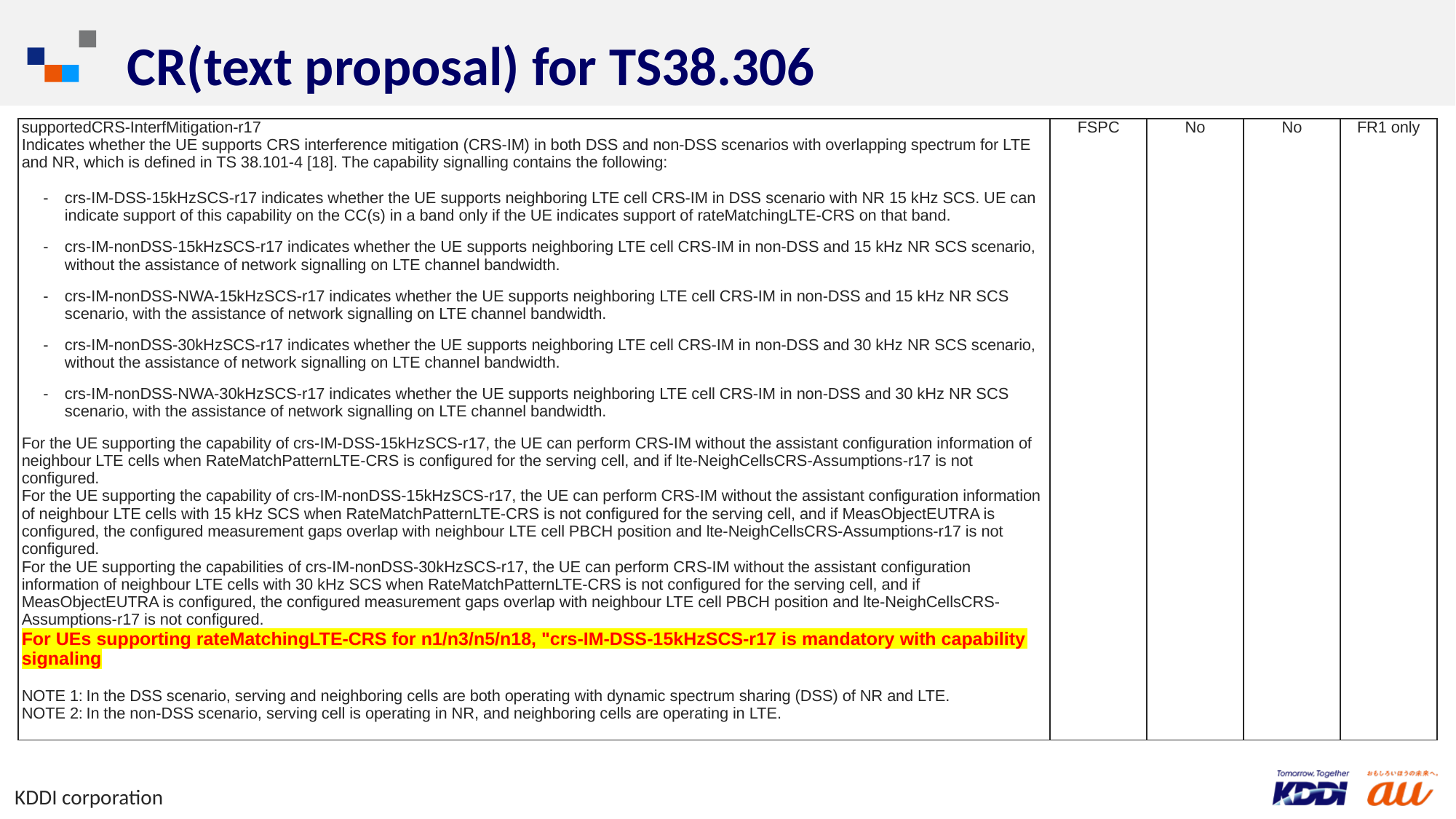

CR(text proposal) for TS38.306
| supportedCRS-InterfMitigation-r17 Indicates whether the UE supports CRS interference mitigation (CRS-IM) in both DSS and non-DSS scenarios with overlapping spectrum for LTE and NR, which is defined in TS 38.101-4 [18]. The capability signalling contains the following:   - crs-IM-DSS-15kHzSCS-r17 indicates whether the UE supports neighboring LTE cell CRS-IM in DSS scenario with NR 15 kHz SCS. UE can indicate support of this capability on the CC(s) in a band only if the UE indicates support of rateMatchingLTE-CRS on that band. - crs-IM-nonDSS-15kHzSCS-r17 indicates whether the UE supports neighboring LTE cell CRS-IM in non-DSS and 15 kHz NR SCS scenario, without the assistance of network signalling on LTE channel bandwidth. - crs-IM-nonDSS-NWA-15kHzSCS-r17 indicates whether the UE supports neighboring LTE cell CRS-IM in non-DSS and 15 kHz NR SCS scenario, with the assistance of network signalling on LTE channel bandwidth. - crs-IM-nonDSS-30kHzSCS-r17 indicates whether the UE supports neighboring LTE cell CRS-IM in non-DSS and 30 kHz NR SCS scenario, without the assistance of network signalling on LTE channel bandwidth. - crs-IM-nonDSS-NWA-30kHzSCS-r17 indicates whether the UE supports neighboring LTE cell CRS-IM in non-DSS and 30 kHz NR SCS scenario, with the assistance of network signalling on LTE channel bandwidth. For the UE supporting the capability of crs-IM-DSS-15kHzSCS-r17, the UE can perform CRS-IM without the assistant configuration information of neighbour LTE cells when RateMatchPatternLTE-CRS is configured for the serving cell, and if lte-NeighCellsCRS-Assumptions-r17 is not configured. For the UE supporting the capability of crs-IM-nonDSS-15kHzSCS-r17, the UE can perform CRS-IM without the assistant configuration information of neighbour LTE cells with 15 kHz SCS when RateMatchPatternLTE-CRS is not configured for the serving cell, and if MeasObjectEUTRA is configured, the configured measurement gaps overlap with neighbour LTE cell PBCH position and lte-NeighCellsCRS-Assumptions-r17 is not configured. For the UE supporting the capabilities of crs-IM-nonDSS-30kHzSCS-r17, the UE can perform CRS-IM without the assistant configuration information of neighbour LTE cells with 30 kHz SCS when RateMatchPatternLTE-CRS is not configured for the serving cell, and if MeasObjectEUTRA is configured, the configured measurement gaps overlap with neighbour LTE cell PBCH position and lte-NeighCellsCRS-Assumptions-r17 is not configured. For UEs supporting rateMatchingLTE-CRS for n1/n3/n5/n18, "crs-IM-DSS-15kHzSCS-r17 is mandatory with capability signaling NOTE 1: In the DSS scenario, serving and neighboring cells are both operating with dynamic spectrum sharing (DSS) of NR and LTE. NOTE 2: In the non-DSS scenario, serving cell is operating in NR, and neighboring cells are operating in LTE. | FSPC | No | No | FR1 only |
| --- | --- | --- | --- | --- |